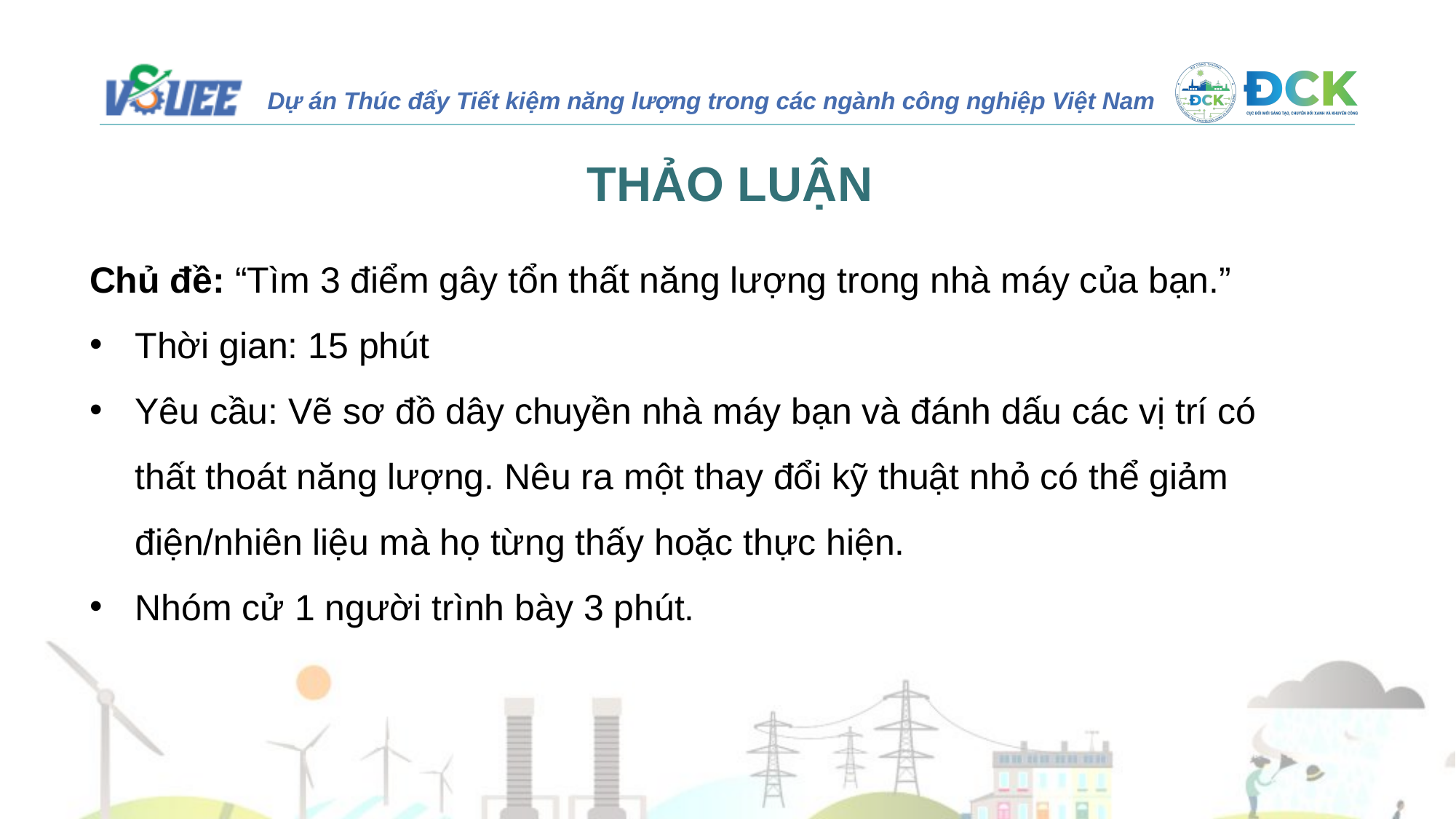

THẢO LUẬN
Chủ đề: “Tìm 3 điểm gây tổn thất năng lượng trong nhà máy của bạn.”
Thời gian: 15 phút
Yêu cầu: Vẽ sơ đồ dây chuyền nhà máy bạn và đánh dấu các vị trí có thất thoát năng lượng. Nêu ra một thay đổi kỹ thuật nhỏ có thể giảm điện/nhiên liệu mà họ từng thấy hoặc thực hiện.
Nhóm cử 1 người trình bày 3 phút.